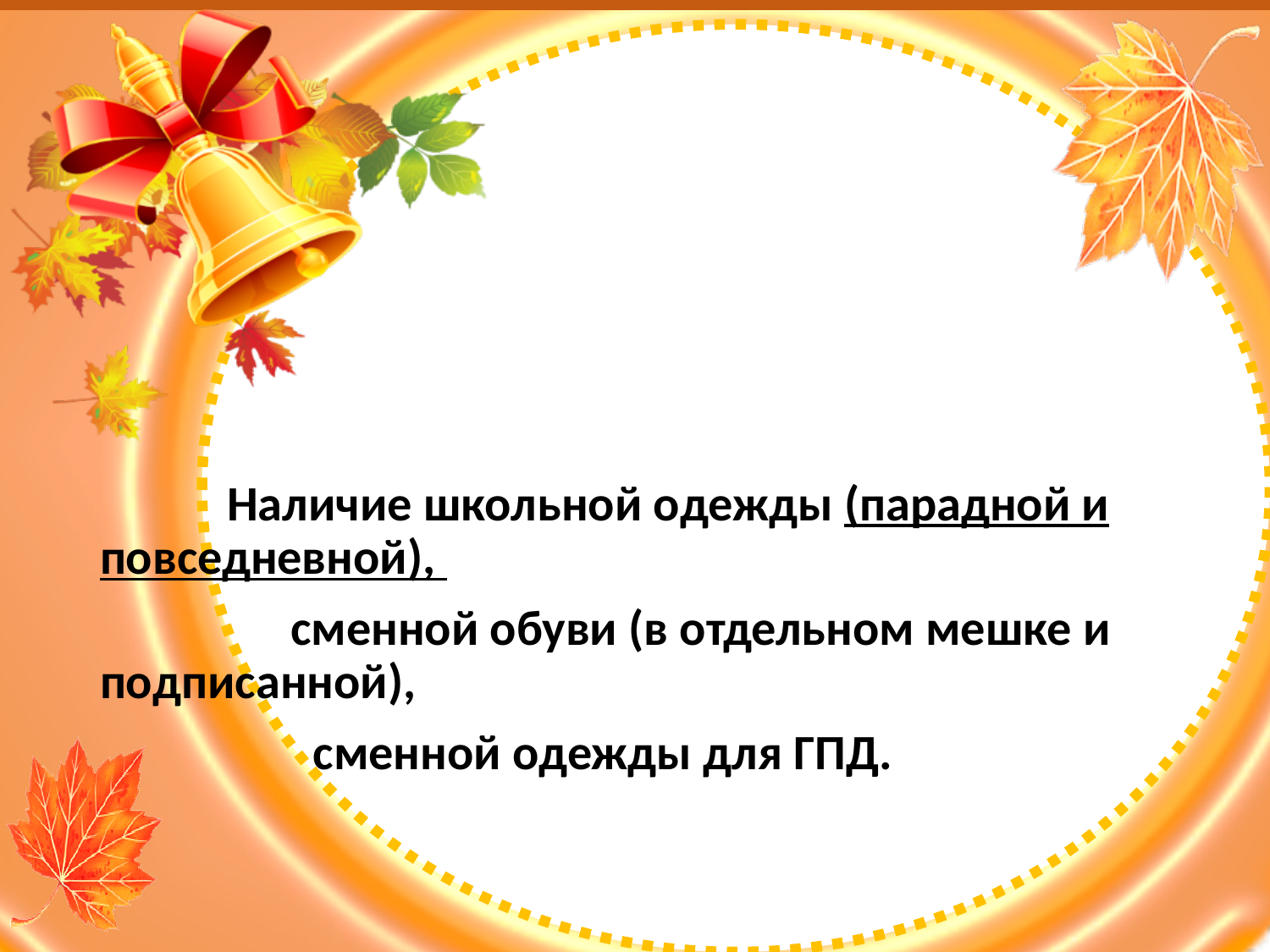

#

	Наличие школьной одежды (парадной и повседневной),
                 сменной обуви (в отдельном мешке и подписанной),
                   сменной одежды для ГПД.